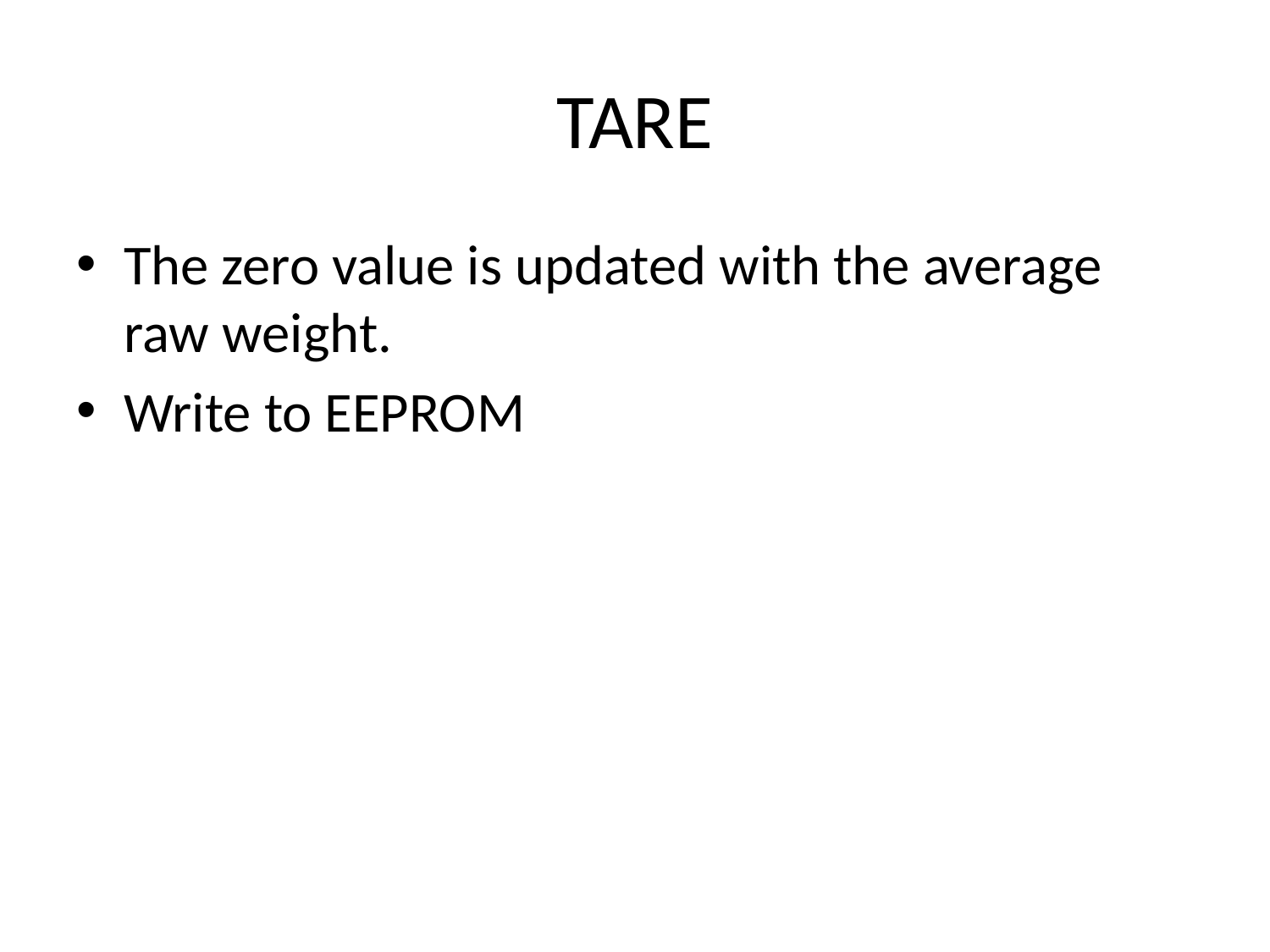

# TARE
The zero value is updated with the average raw weight.
Write to EEPROM